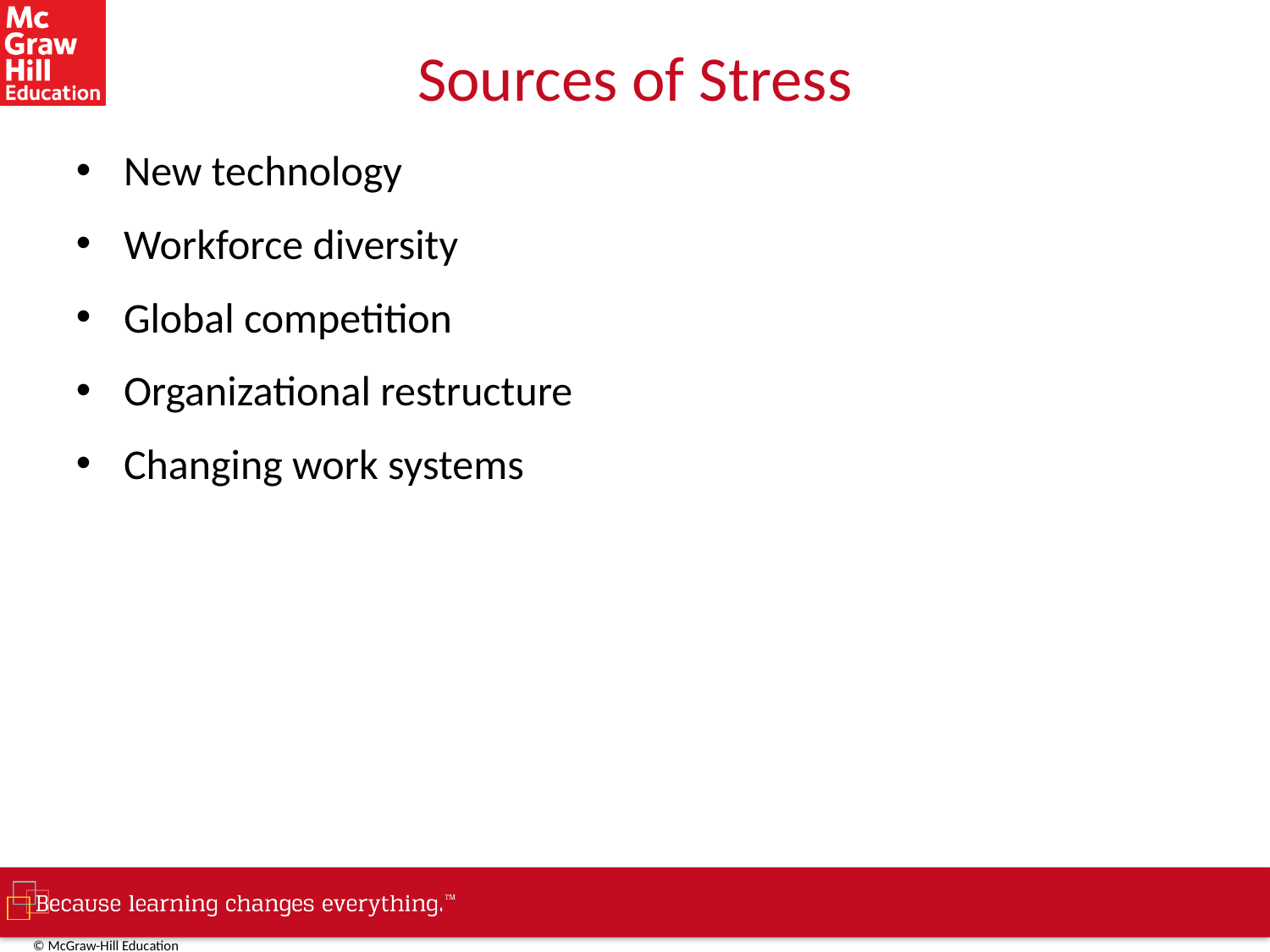

# Sources of Stress
New technology
Workforce diversity
Global competition
Organizational restructure
Changing work systems